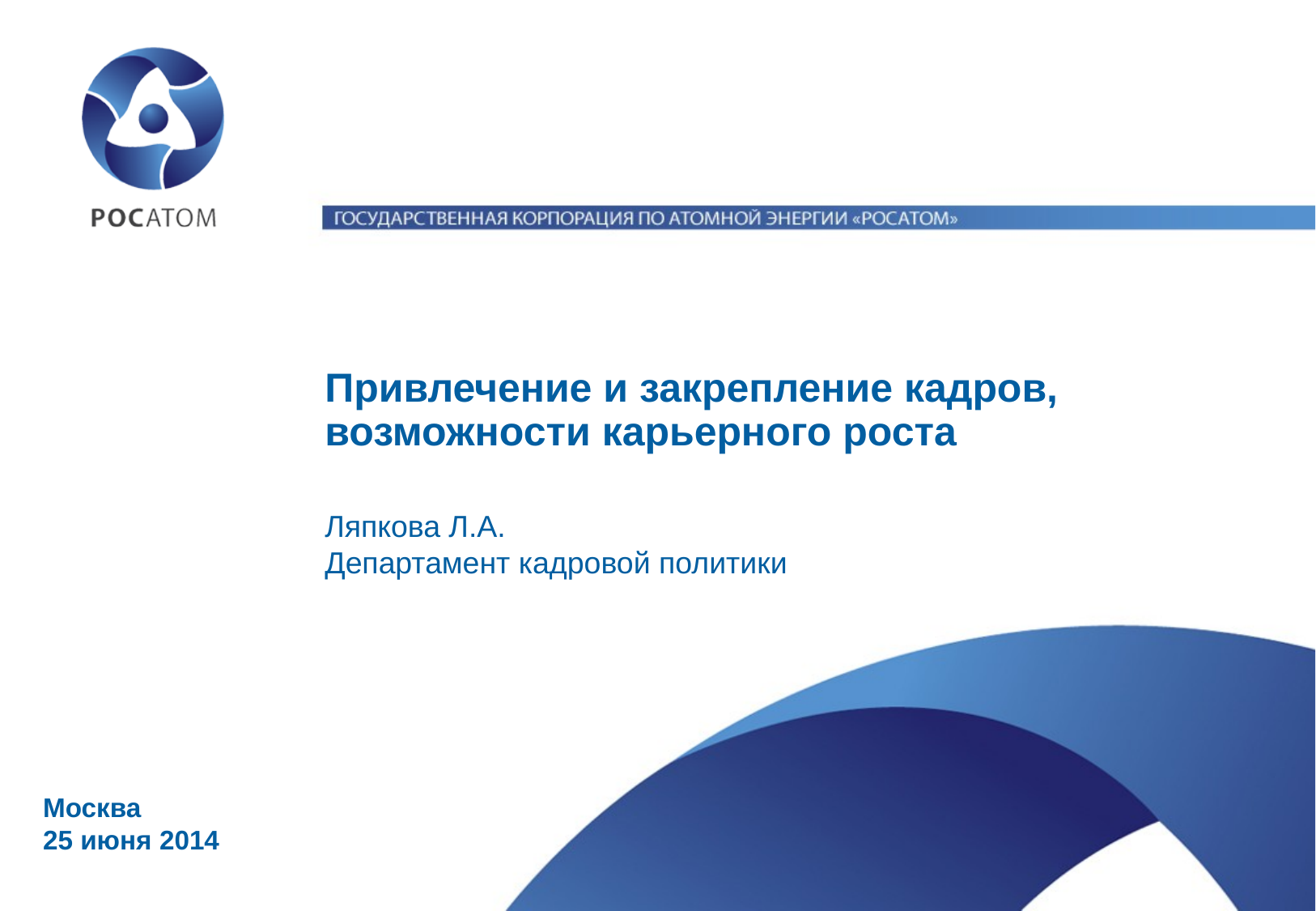

# Привлечение и закрепление кадров, возможности карьерного роста
Ляпкова Л.А.
Департамент кадровой политики
Москва
25 июня 2014